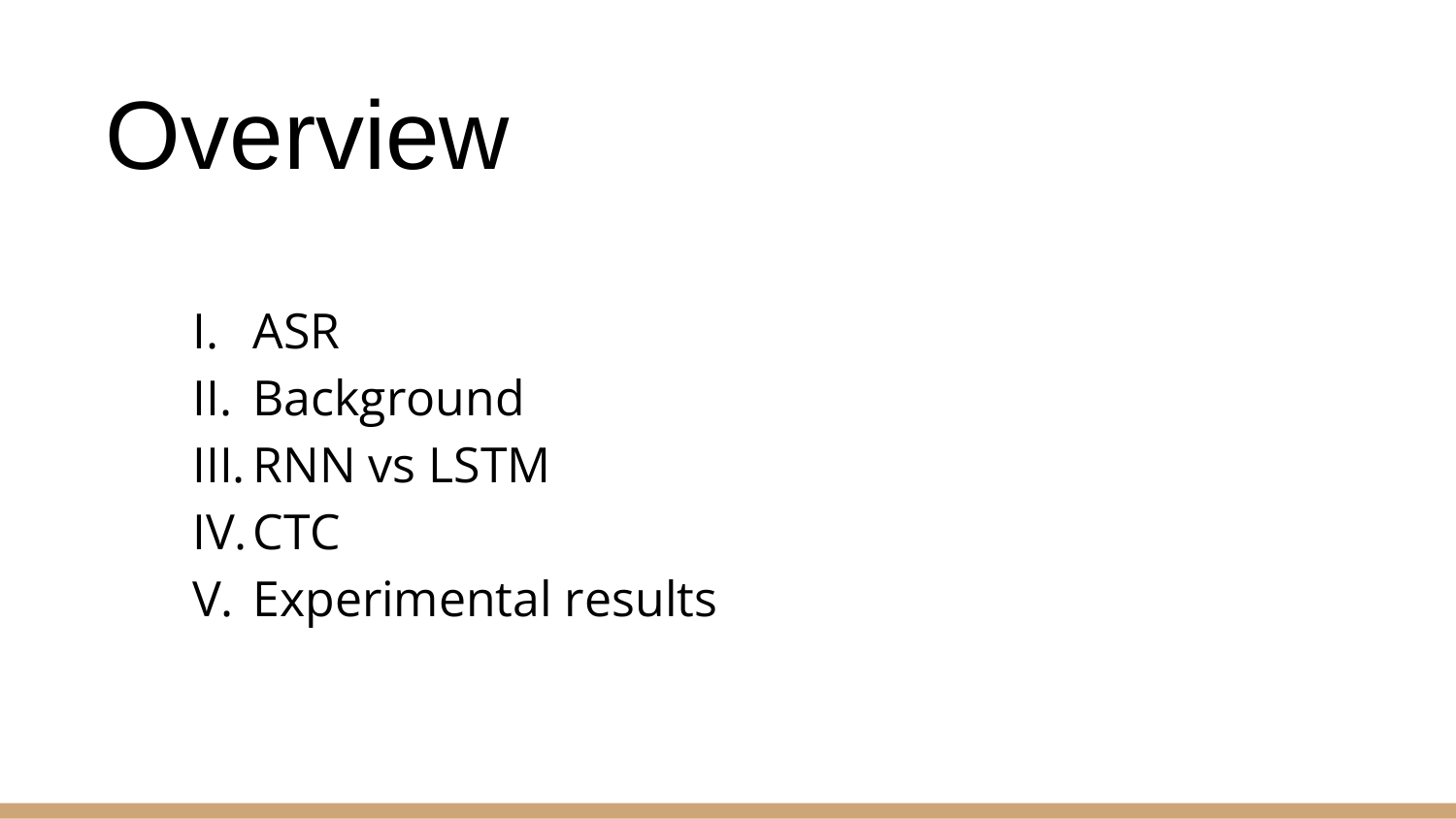

# Overview
ASR
Background
RNN vs LSTM
CTC
Experimental results